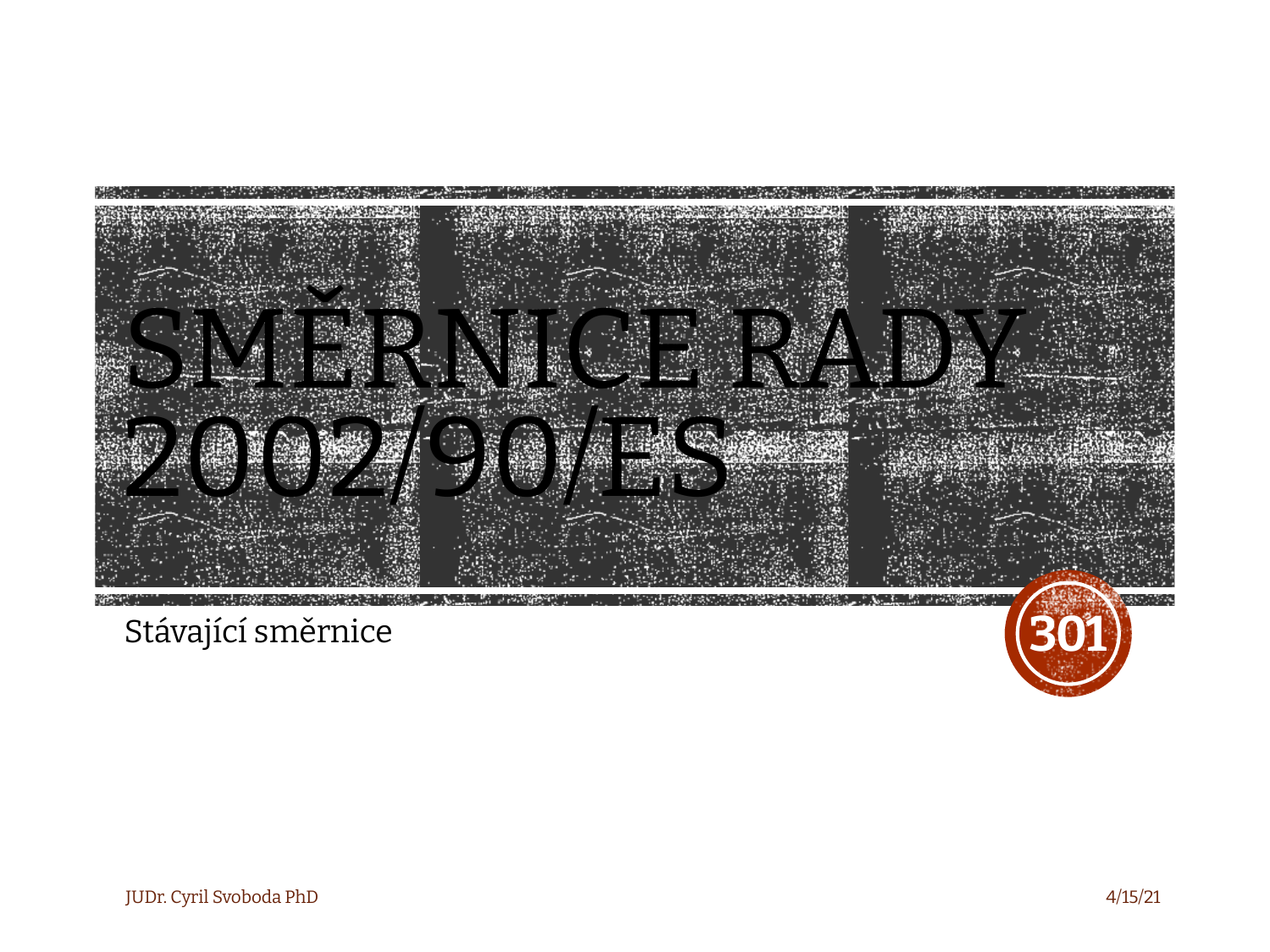

# Směrnice rady 2002/90/ES
301
Stávající směrnice
JUDr. Cyril Svoboda PhD
4/15/21